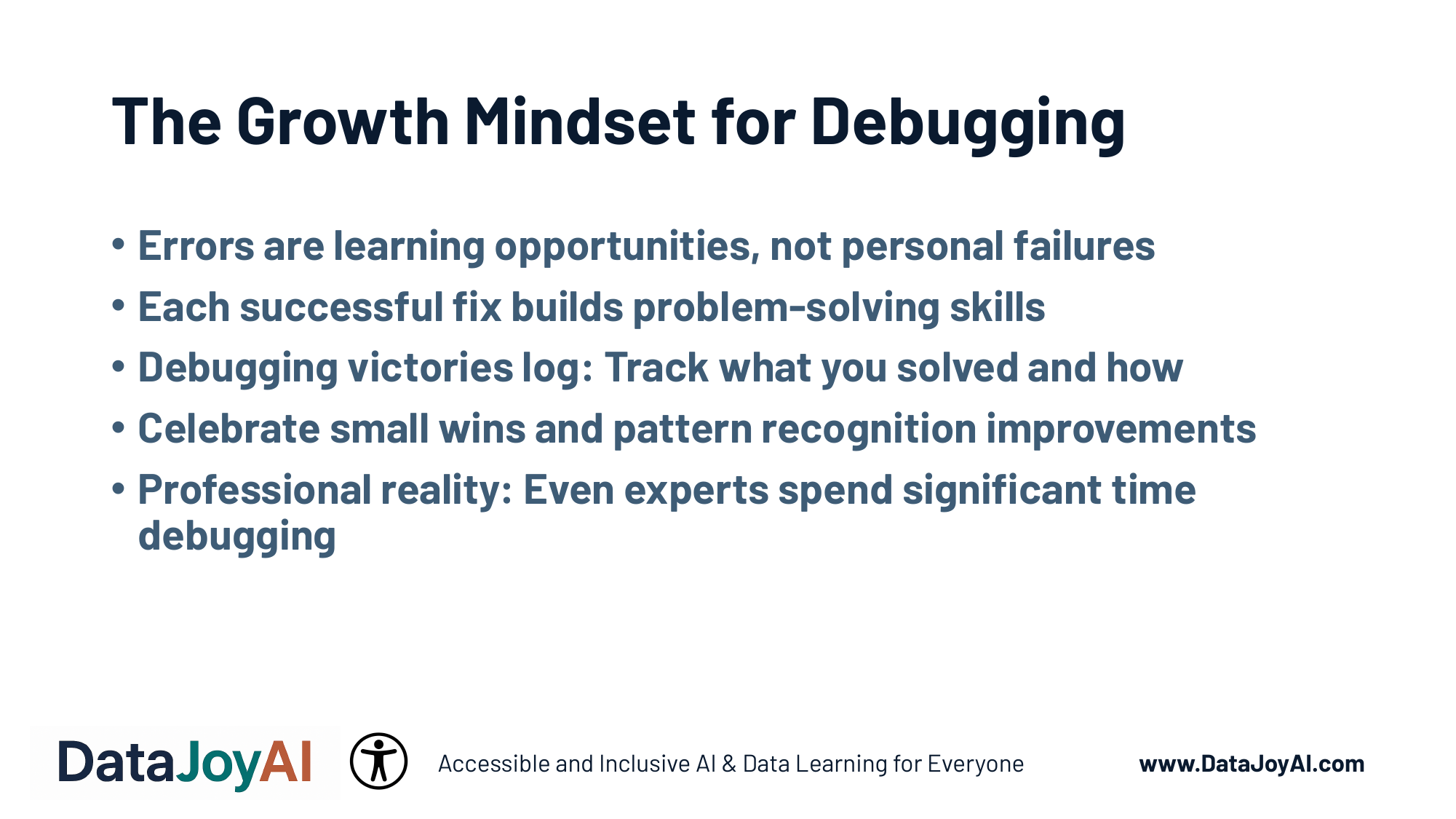

# The Growth Mindset for Debugging
Errors are learning opportunities, not personal failures
Each successful fix builds problem-solving skills
Debugging victories log: Track what you solved and how
Celebrate small wins and pattern recognition improvements
Professional reality: Even experts spend significant time debugging